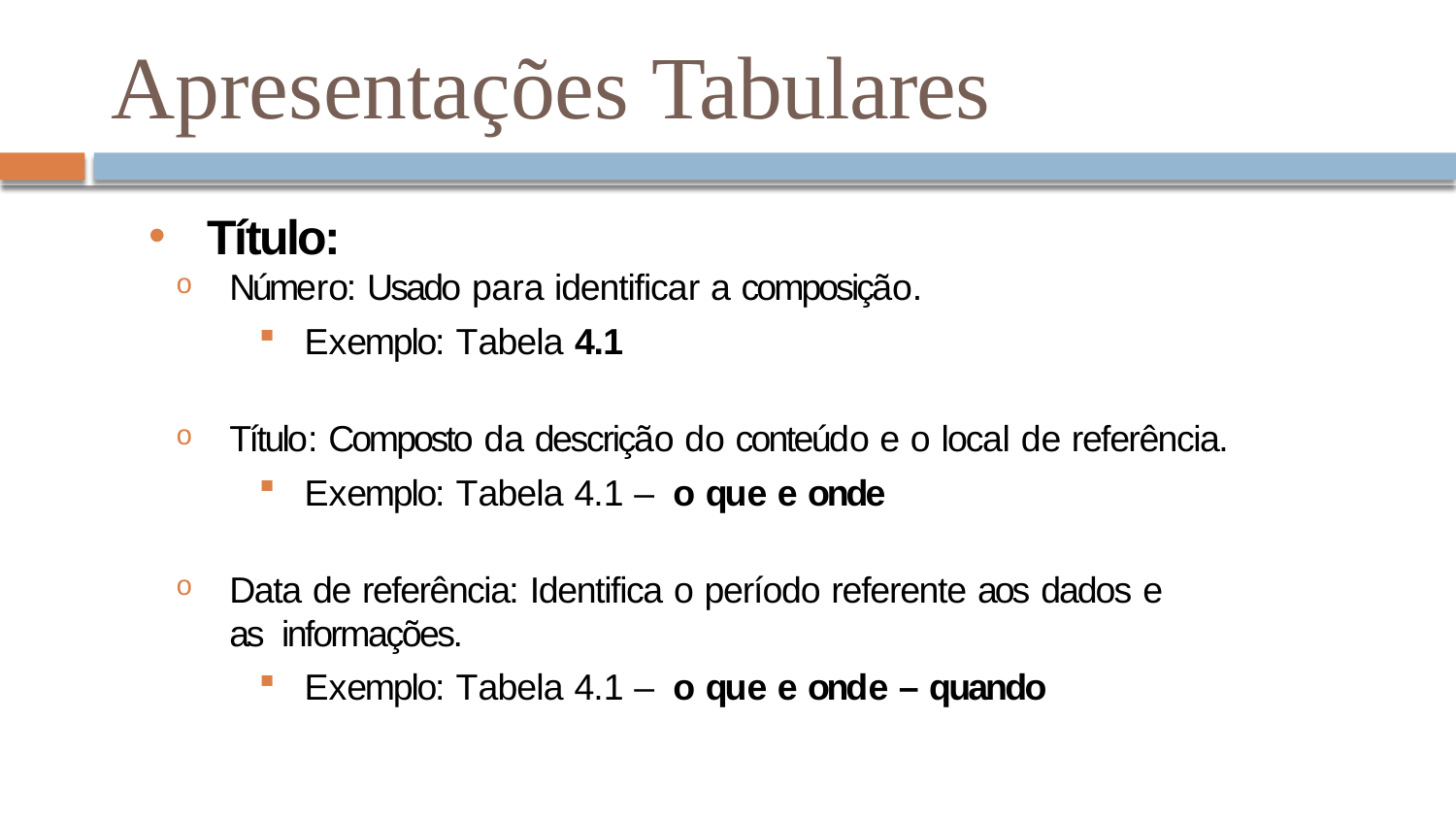

# Apresentações Tabulares
Título:
Número: Usado para identificar a composição.
Exemplo: Tabela 4.1

Título: Composto da descrição do conteúdo e o local de referência.
Exemplo: Tabela 4.1 – o que e onde

Data de referência: Identifica o período referente aos dados e as  informações.
Exemplo: Tabela 4.1 – o que e onde – quando